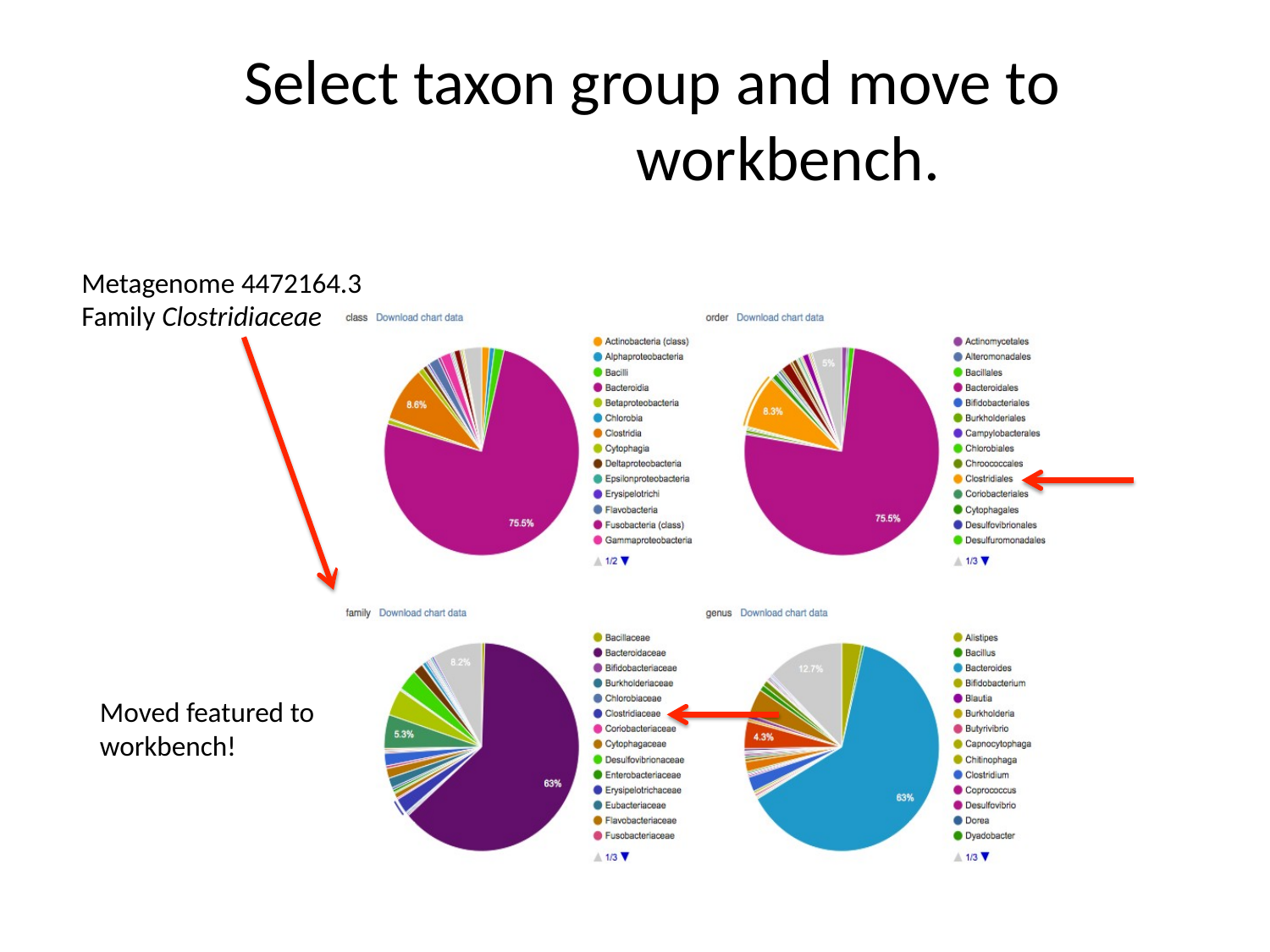

# Select taxon group and move to  workbench.
Metagenome 4472164.3  Family Clostridiaceae

Moved featured to  workbench!